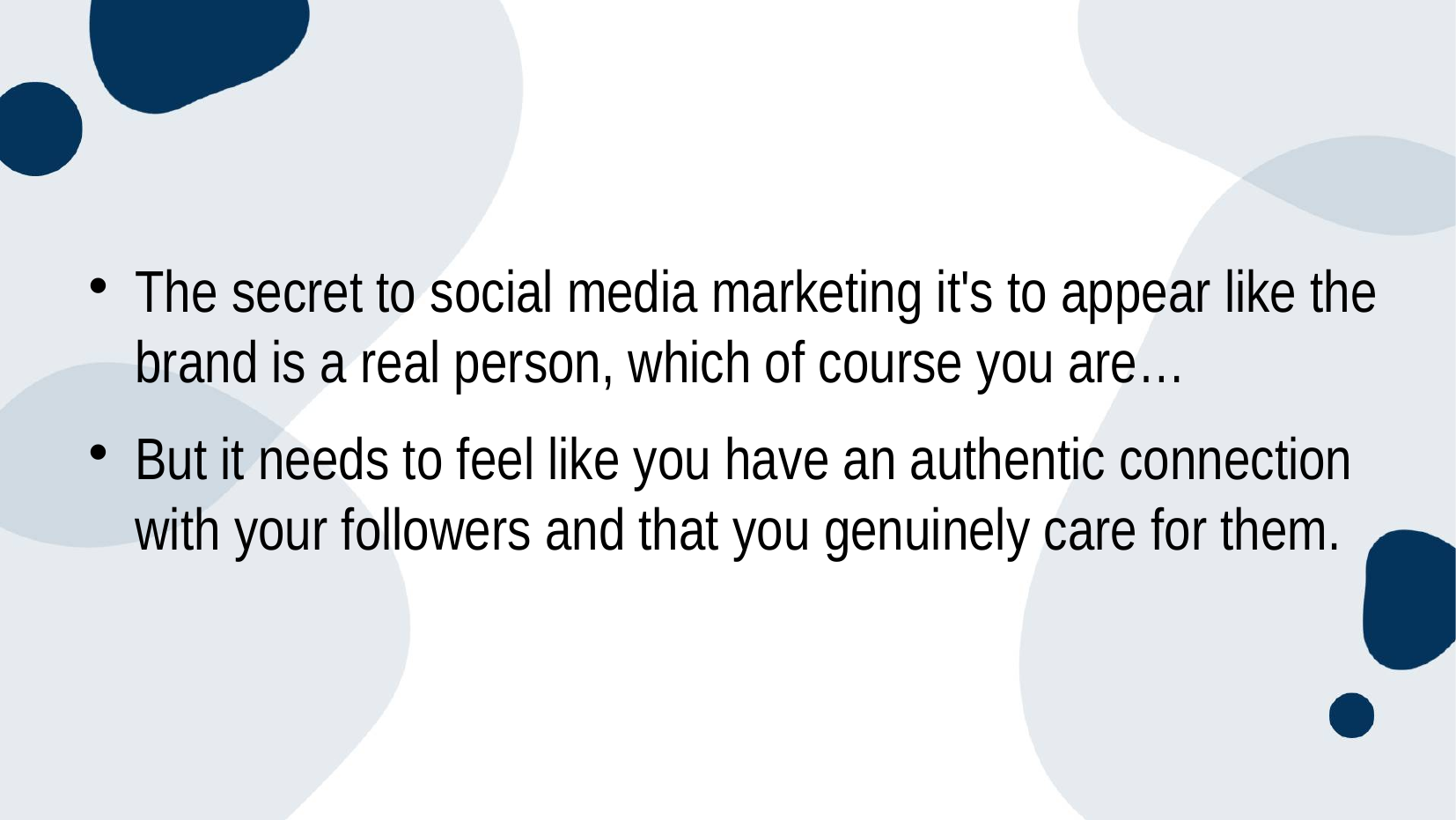

The secret to social media marketing it's to appear like the brand is a real person, which of course you are…
But it needs to feel like you have an authentic connection with your followers and that you genuinely care for them.